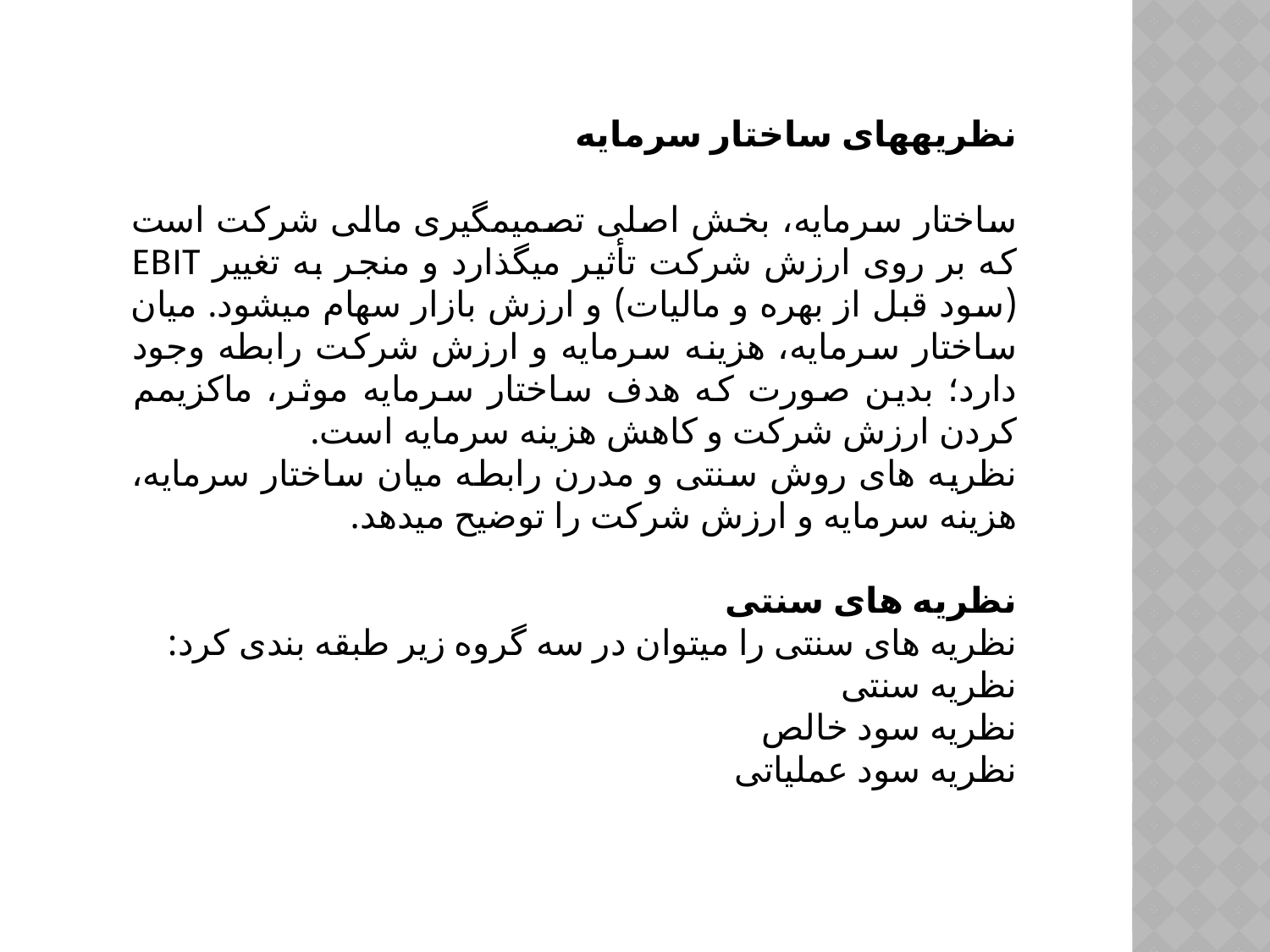

نظریه­های ساختار سرمایه

ساختار سرمایه، بخش اصلی تصمیم­گیری مالی شرکت است که بر روی ارزش شرکت تأثیر می­گذارد و منجر به تغییر EBIT (سود قبل از بهره و مالیات) و ارزش بازار سهام می­شود. میان ساختار سرمایه، هزینه سرمایه و ارزش شرکت رابطه وجود دارد؛ بدین صورت که هدف ساختار سرمایه موثر، ماکزیمم کردن ارزش شرکت و کاهش هزینه سرمایه است.
نظریه ­های روش سنتی و مدرن رابطه میان ساختار سرمایه، هزینه سرمایه و ارزش شرکت را توضیح می­دهد.

نظریه های سنتی
نظریه های سنتی را میتوان در سه گروه زیر طبقه بندی کرد:
نظریه سنتی
نظریه سود خالص
نظریه سود عملیاتی